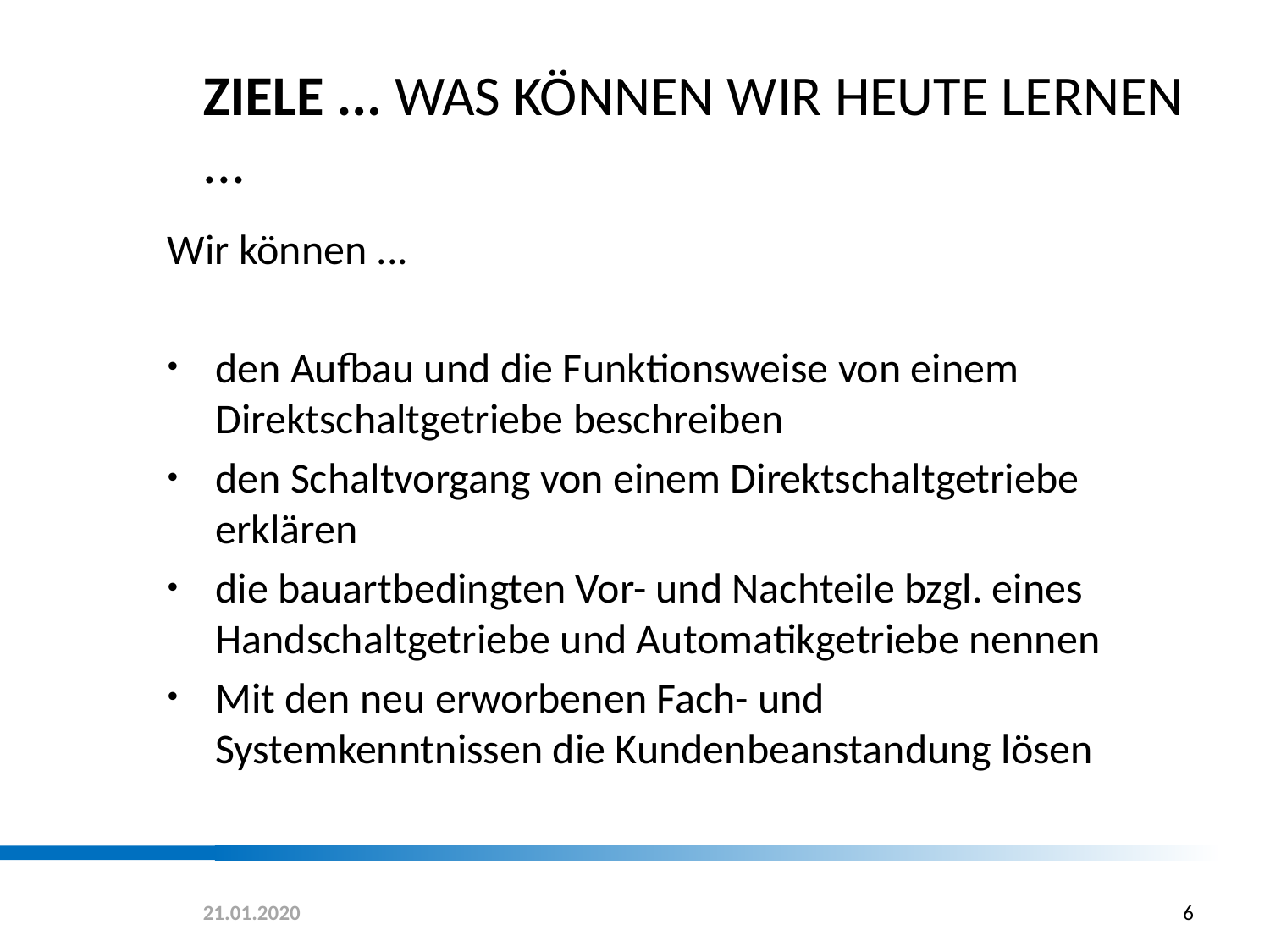

# Ziele ... was können wir heute lernen ...
Wir können ...

den Aufbau und die Funktionsweise von einem Direktschaltgetriebe beschreiben
den Schaltvorgang von einem Direktschaltgetriebe erklären
die bauartbedingten Vor- und Nachteile bzgl. eines Handschaltgetriebe und Automatikgetriebe nennen
Mit den neu erworbenen Fach- und Systemkenntnissen die Kundenbeanstandung lösen

21.01.2020
6